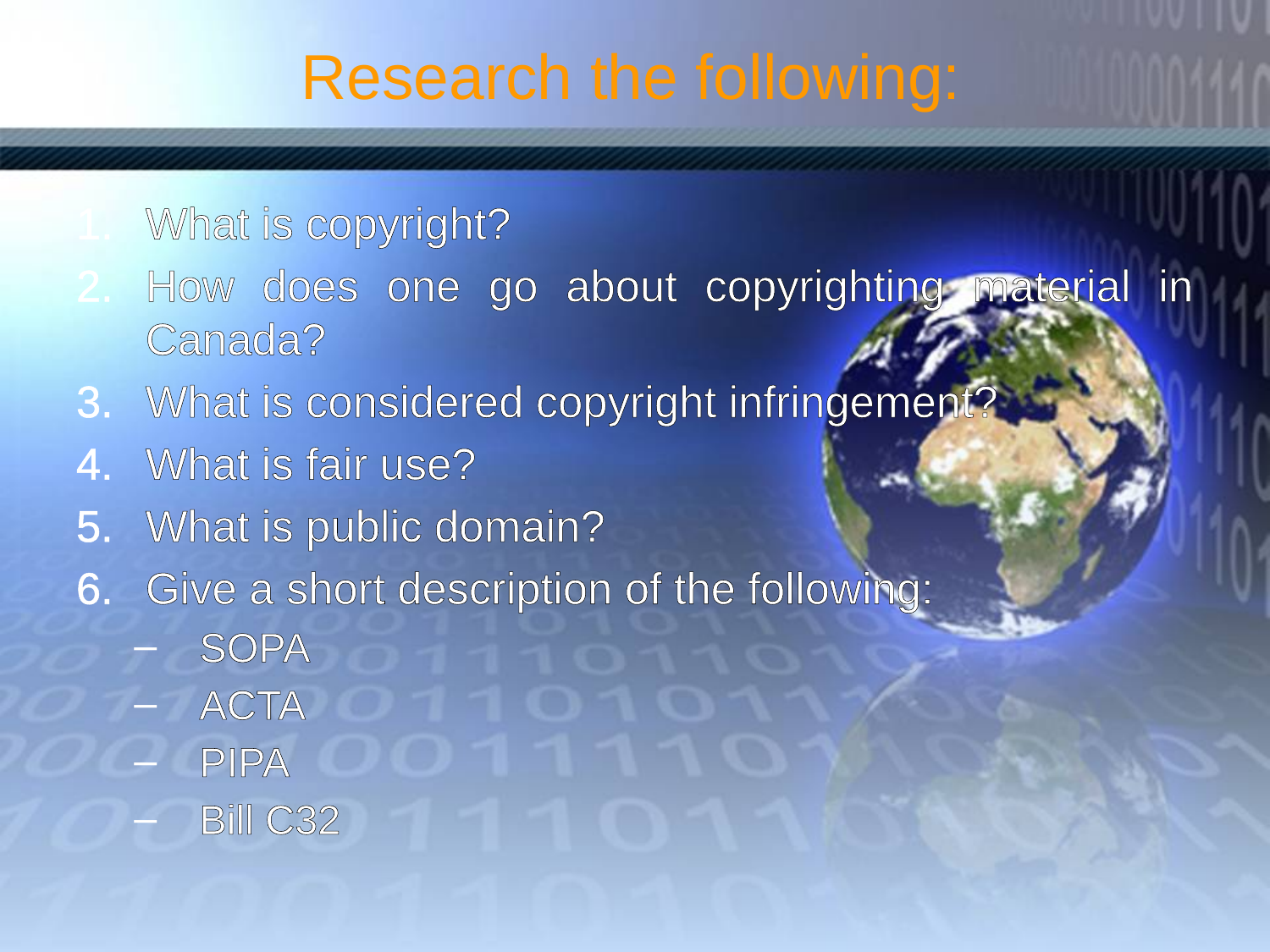

# Research the following:
What is copyright?
How does one go about copyrighting material in Canada?
What is considered copyright infringement?
What is fair use?
What is public domain?
Give a short description of the following:
SOPA
ACTA
PIPA
Bill C32